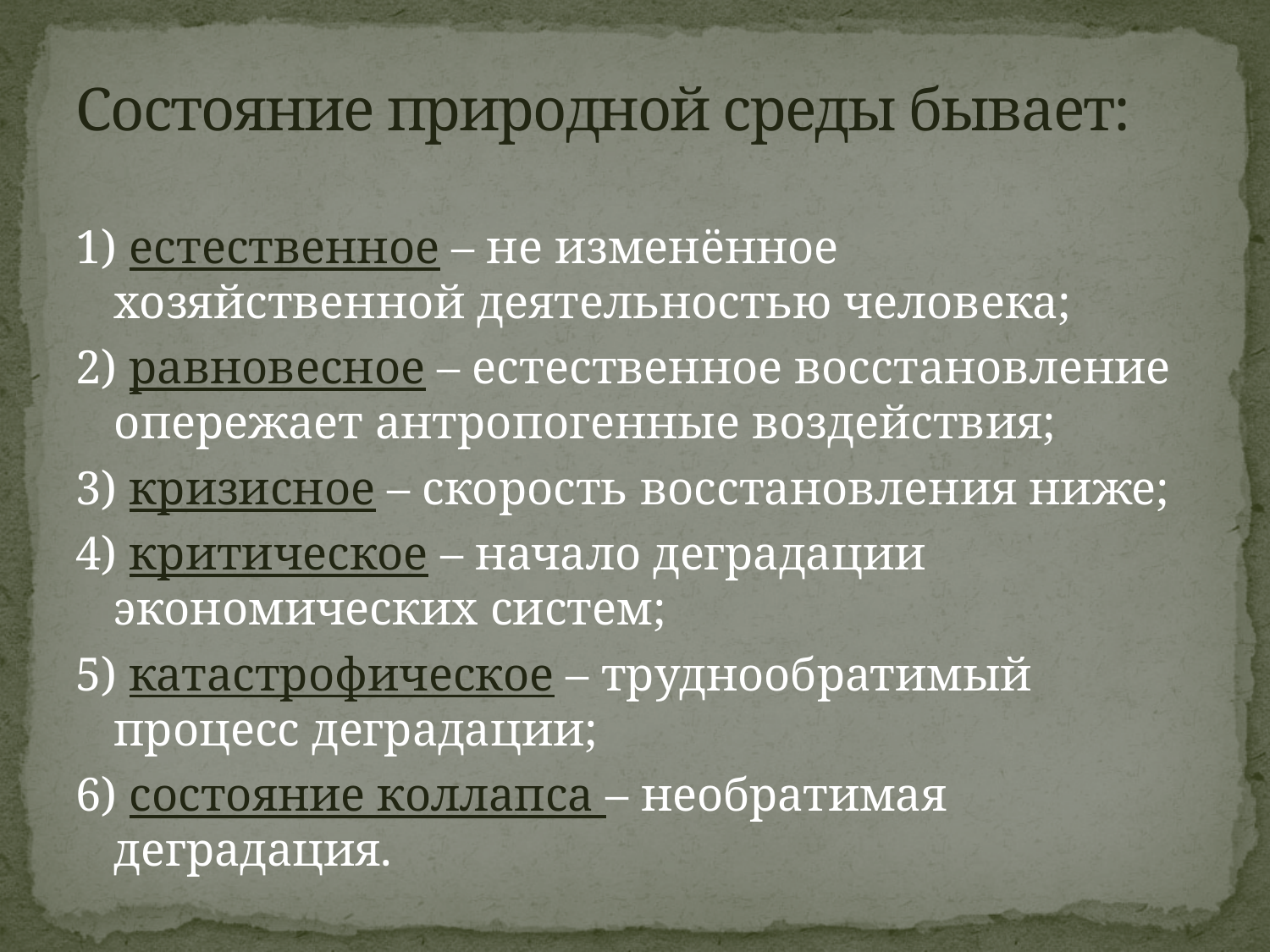

# Состояние природной среды бывает:
1) естественное – не изменённое хозяйственной деятельностью человека;
2) равновесное – естественное восстановление опережает антропогенные воздействия;
3) кризисное – скорость восстановления ниже;
4) критическое – начало деградации экономических систем;
5) катастрофическое – труднообратимый процесс деградации;
6) состояние коллапса – необратимая деградация.